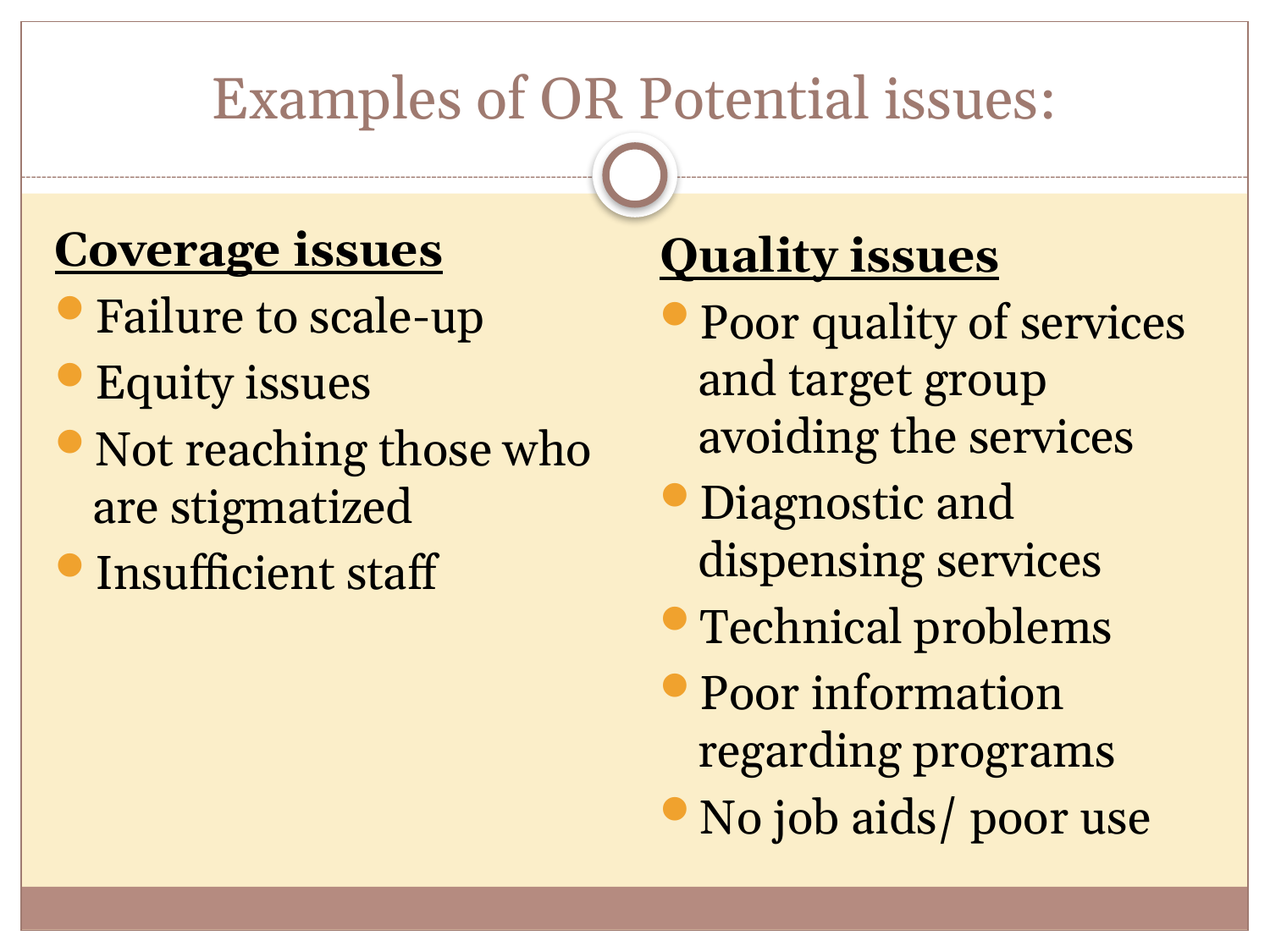

Examples of OR Potential issues:
Coverage issues
Failure to scale-up
Equity issues
Not reaching those who are stigmatized
Insufficient staff

Quality issues
Poor quality of services and target group avoiding the services
Diagnostic and dispensing services
Technical problems
Poor information regarding programs
No job aids/ poor use